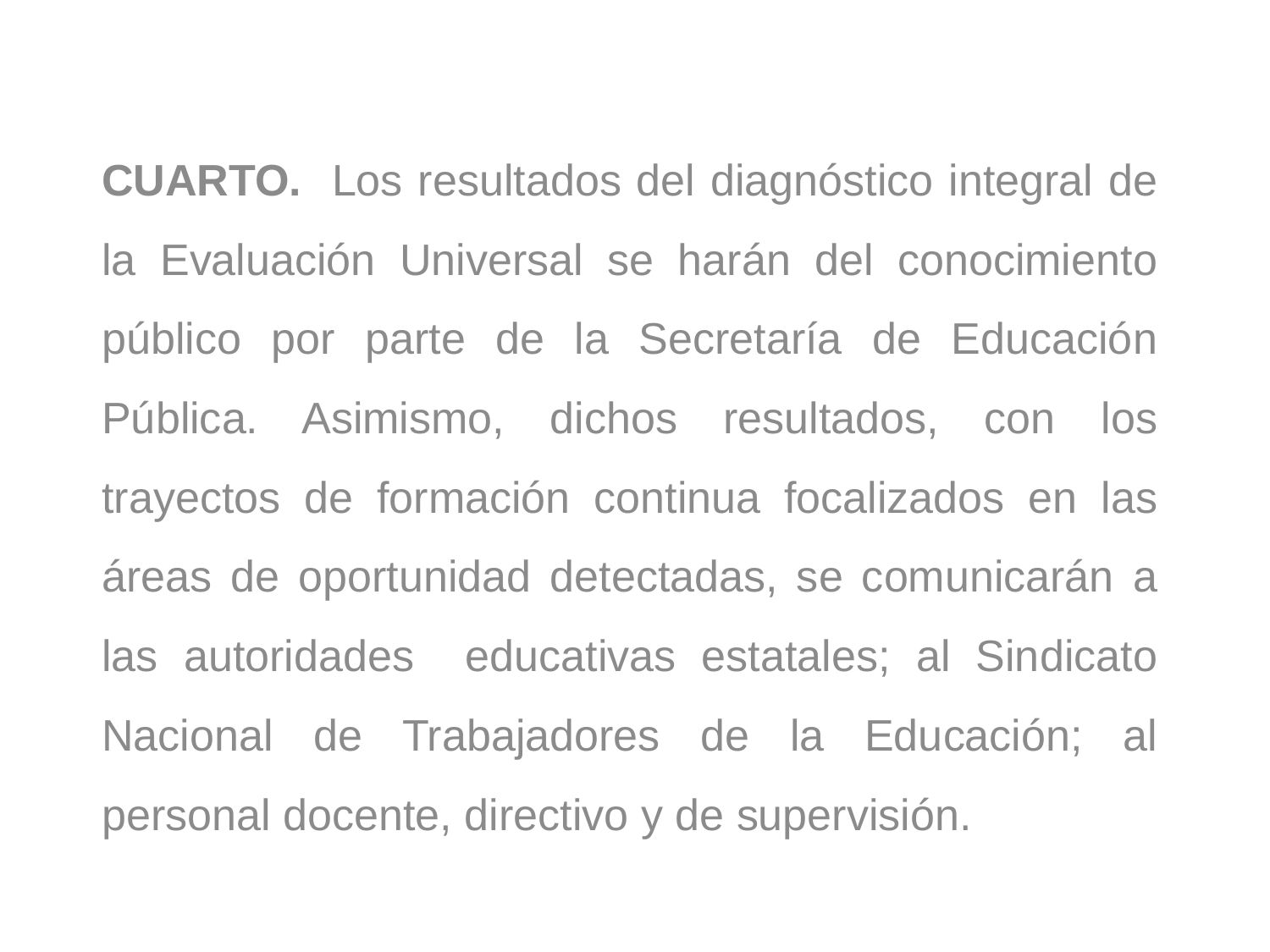

CUARTO.  Los resultados del diagnóstico integral de la Evaluación Universal se harán del conocimiento público por parte de la Secretaría de Educación Pública. Asimismo, dichos resultados, con los trayectos de formación continua focalizados en las áreas de oportunidad detectadas, se comunicarán a las autoridades  educativas estatales; al Sindicato Nacional de Trabajadores de la Educación; al personal docente, directivo y de supervisión.